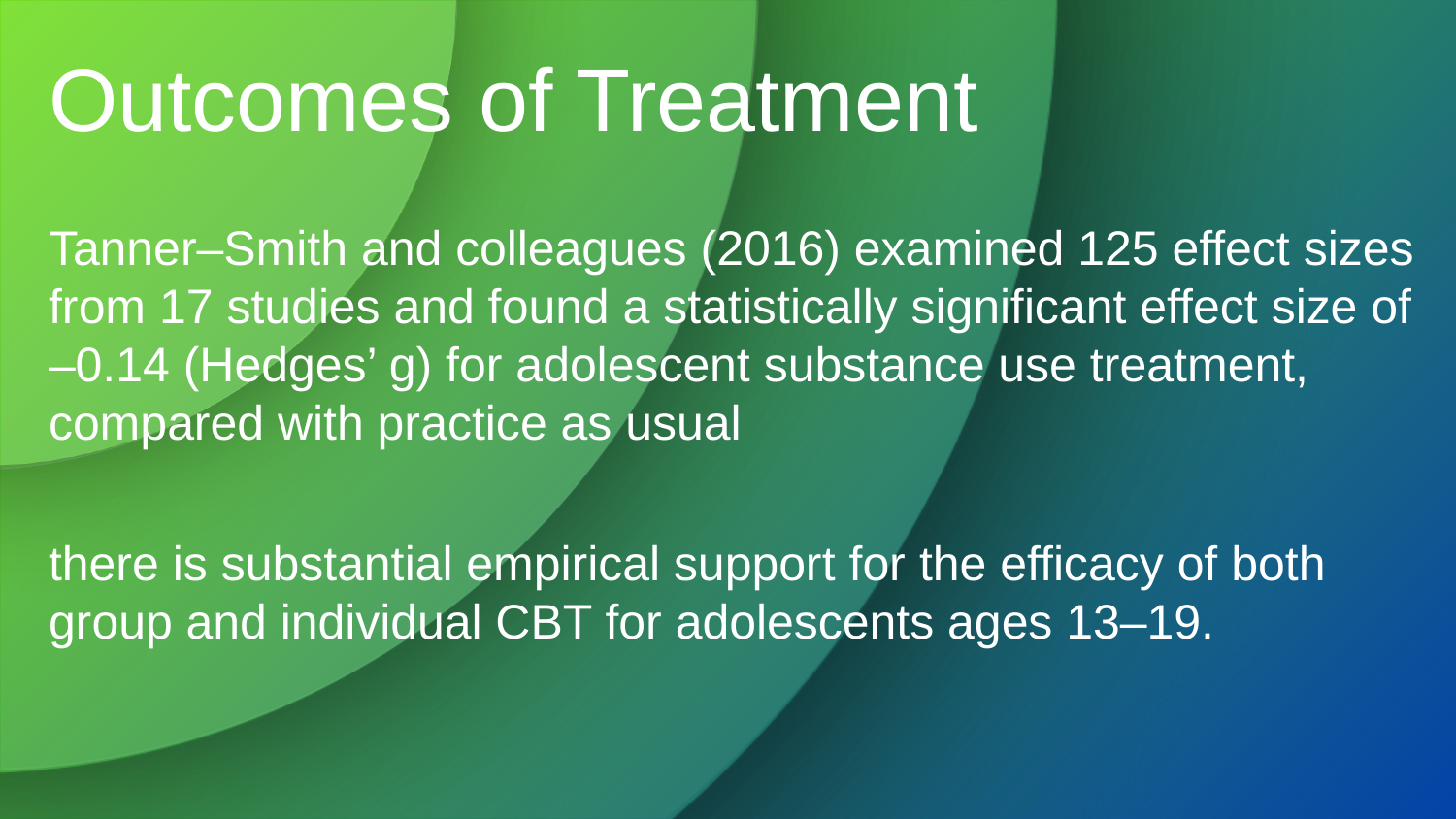

Outcomes of Treatment
Tanner–Smith and colleagues (2016) examined 125 effect sizes from 17 studies and found a statistically significant effect size of –0.14 (Hedges’ g) for adolescent substance use treatment, compared with practice as usual

there is substantial empirical support for the efficacy of both group and individual CBT for adolescents ages 13–19.